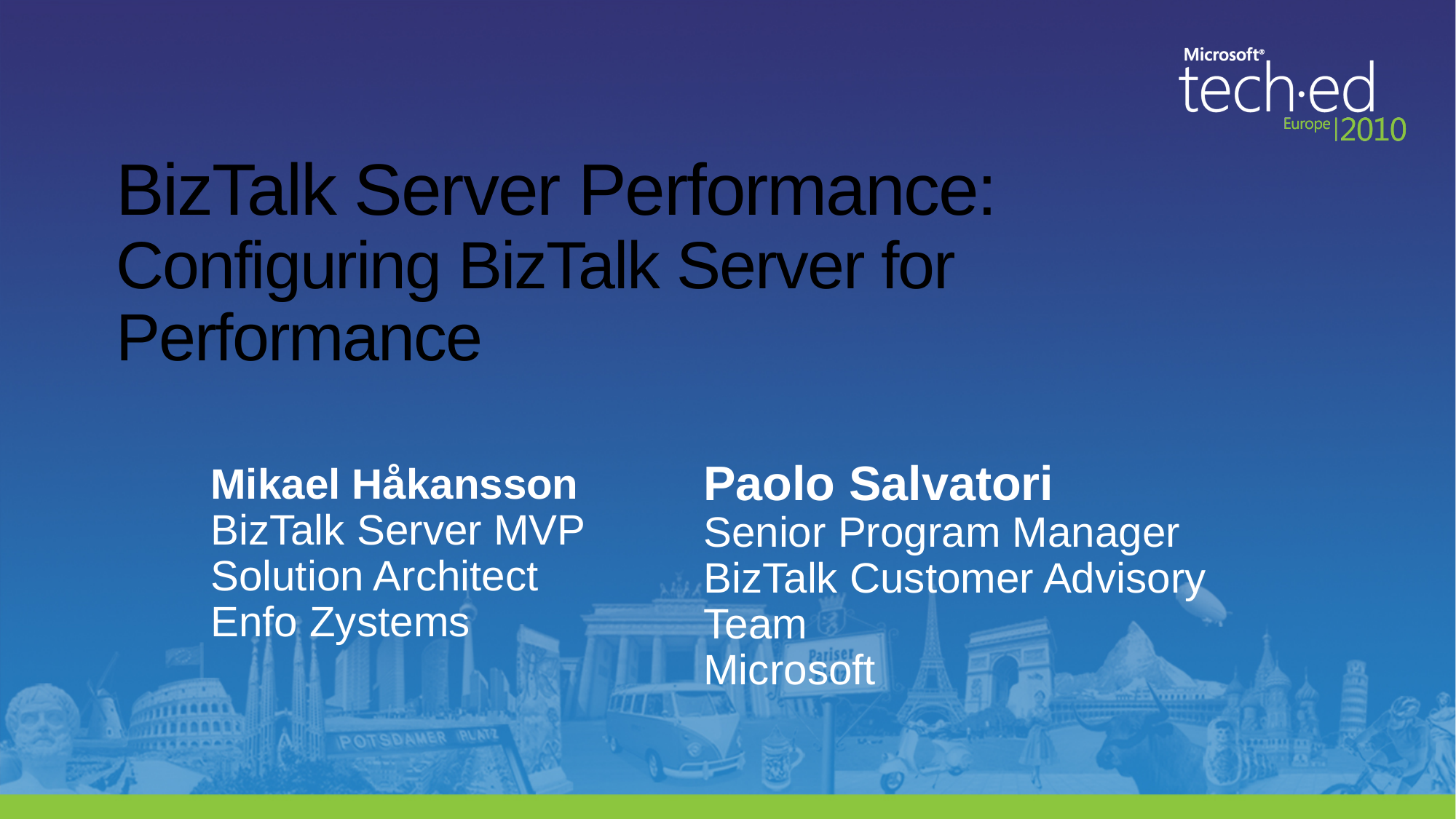

# BizTalk Server Performance: Configuring BizTalk Server for Performance
Paolo Salvatori
Senior Program Manager
BizTalk Customer Advisory Team
Microsoft
Mikael Håkansson
BizTalk Server MVP
Solution Architect
Enfo Zystems